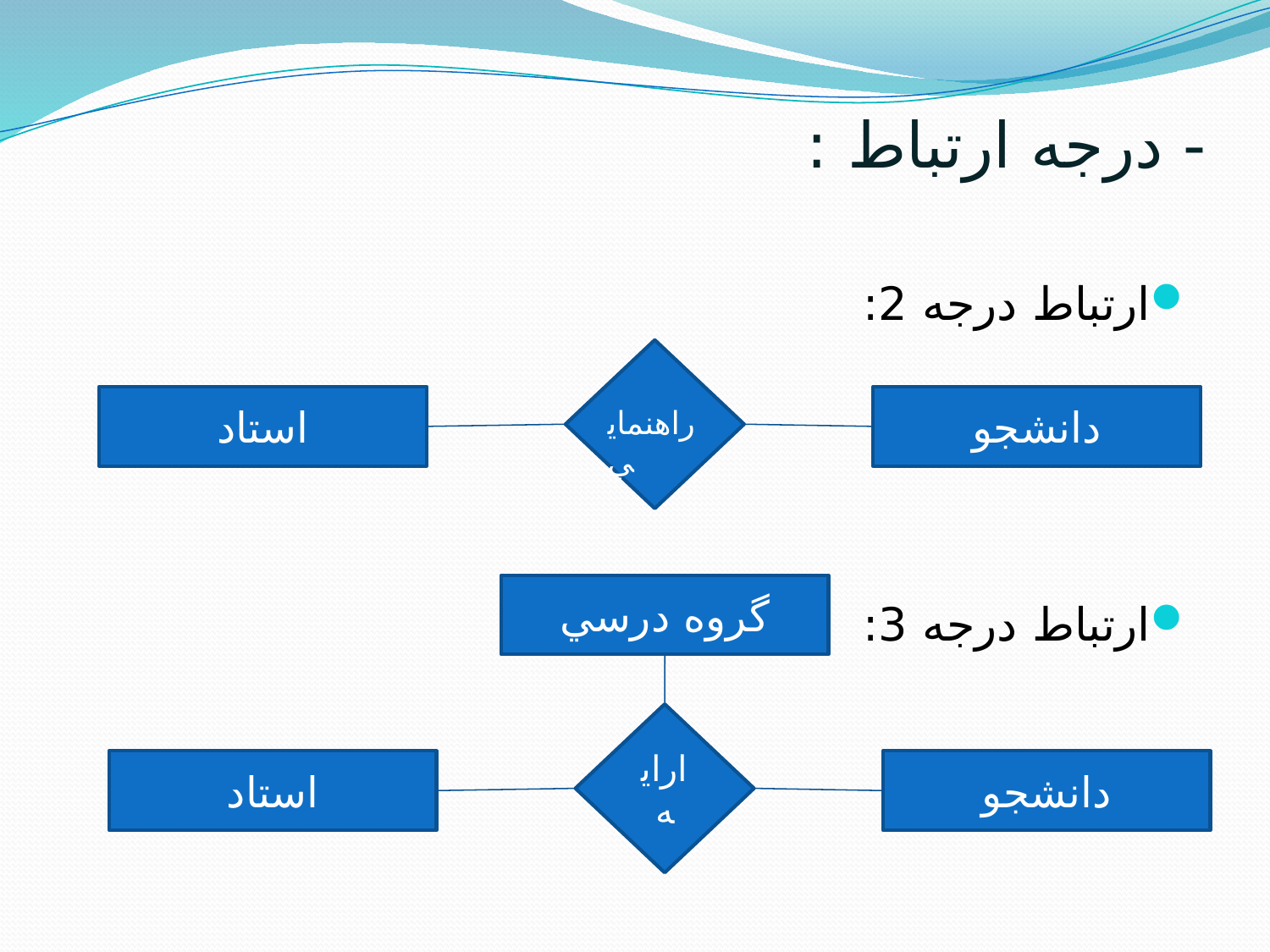

# - درجه ارتباط :
ارتباط درجه 2:

ارتباط درجه 3:

استاد
دانشجو
راهنمايي
گروه درسي
ارايه
استاد
دانشجو